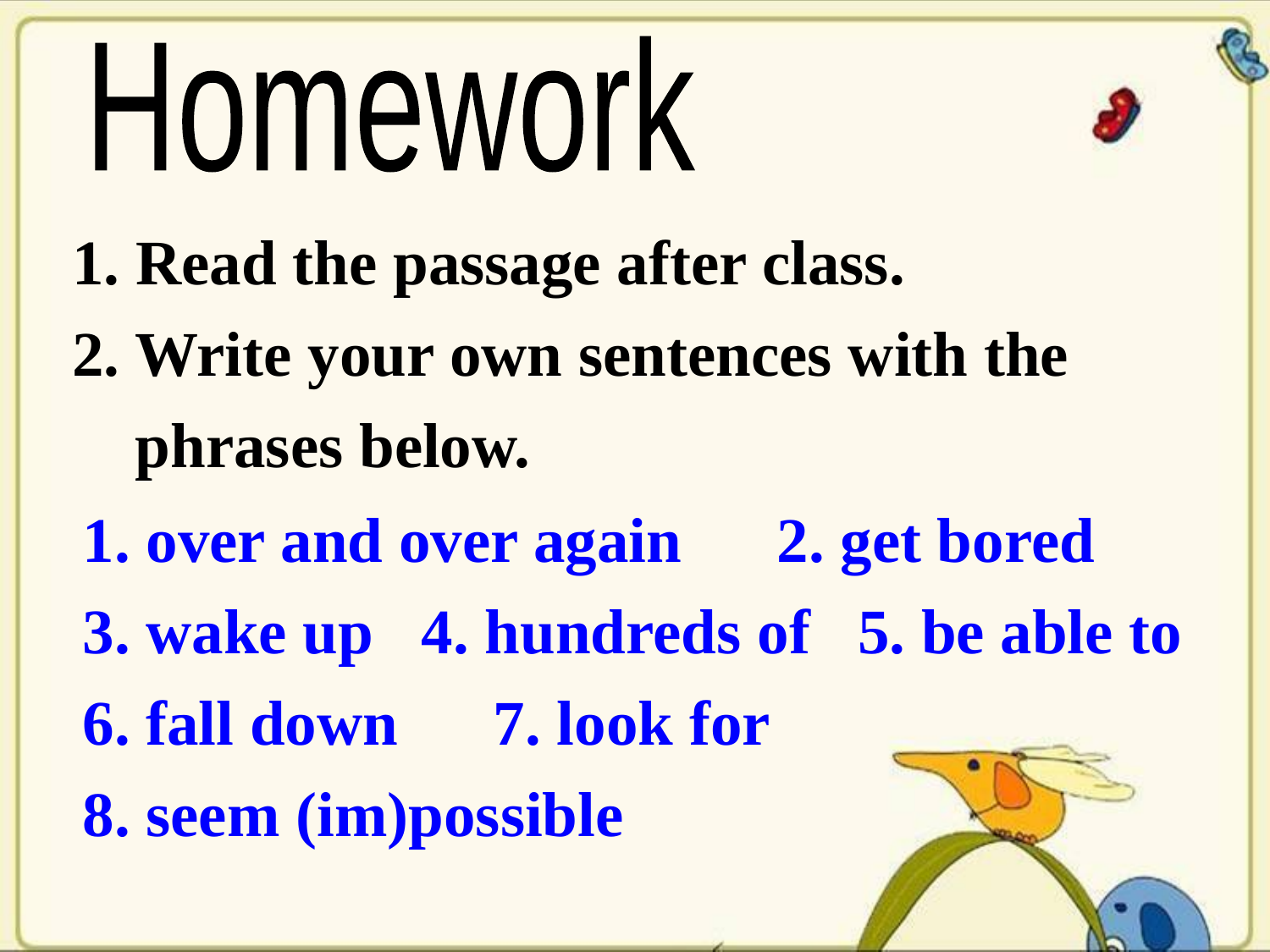

Homework
1. Read the passage after class.
2. Write your own sentences with the phrases below.
1. over and over again      2. get bored
3. wake up   4. hundreds of   5. be able to
6. fall down      7. look for
8. seem (im)possible